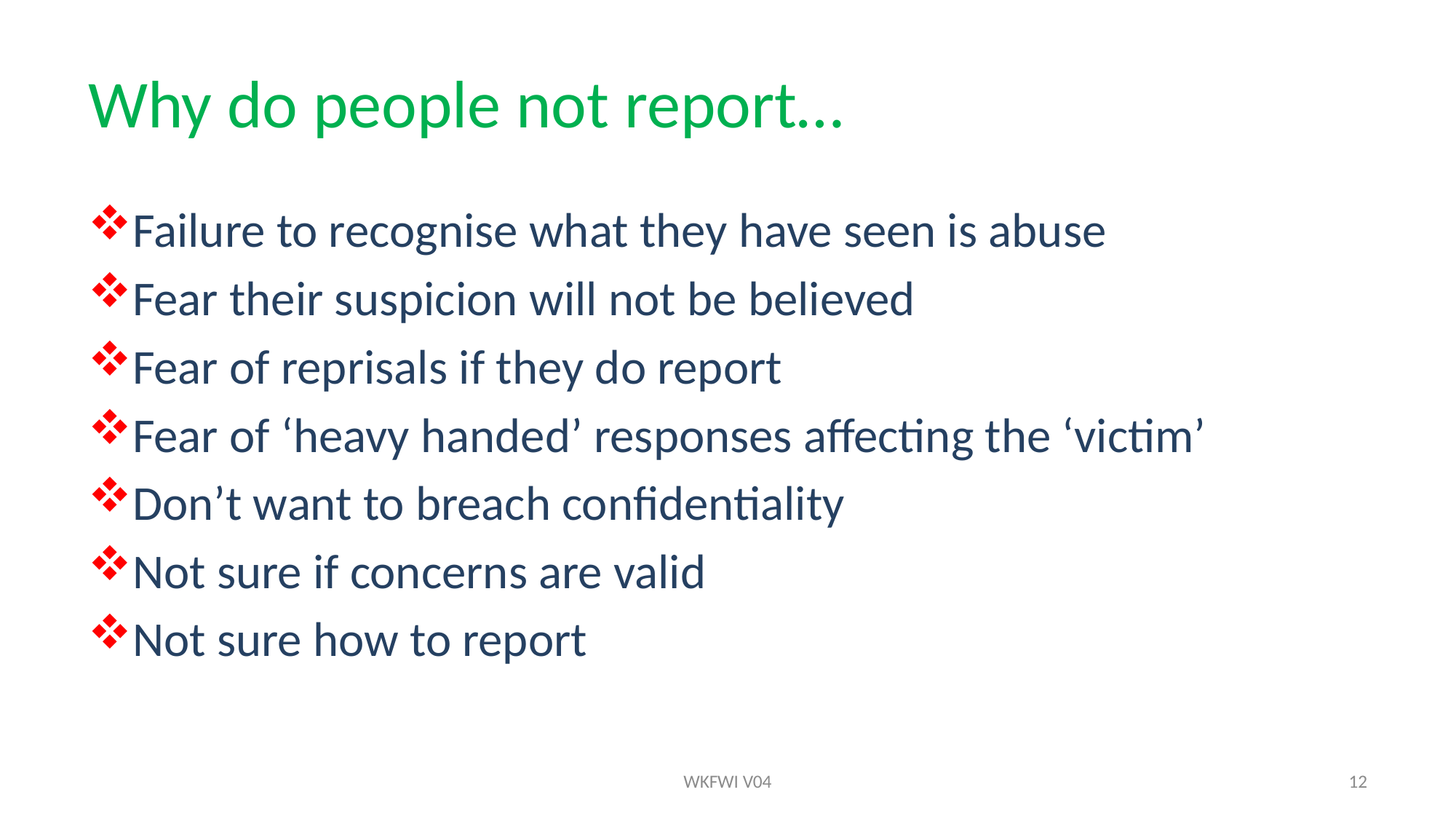

# Why do people not report…
Failure to recognise what they have seen is abuse
Fear their suspicion will not be believed
Fear of reprisals if they do report
Fear of ‘heavy handed’ responses affecting the ‘victim’
Don’t want to breach confidentiality
Not sure if concerns are valid
Not sure how to report

WKFWI V04
12